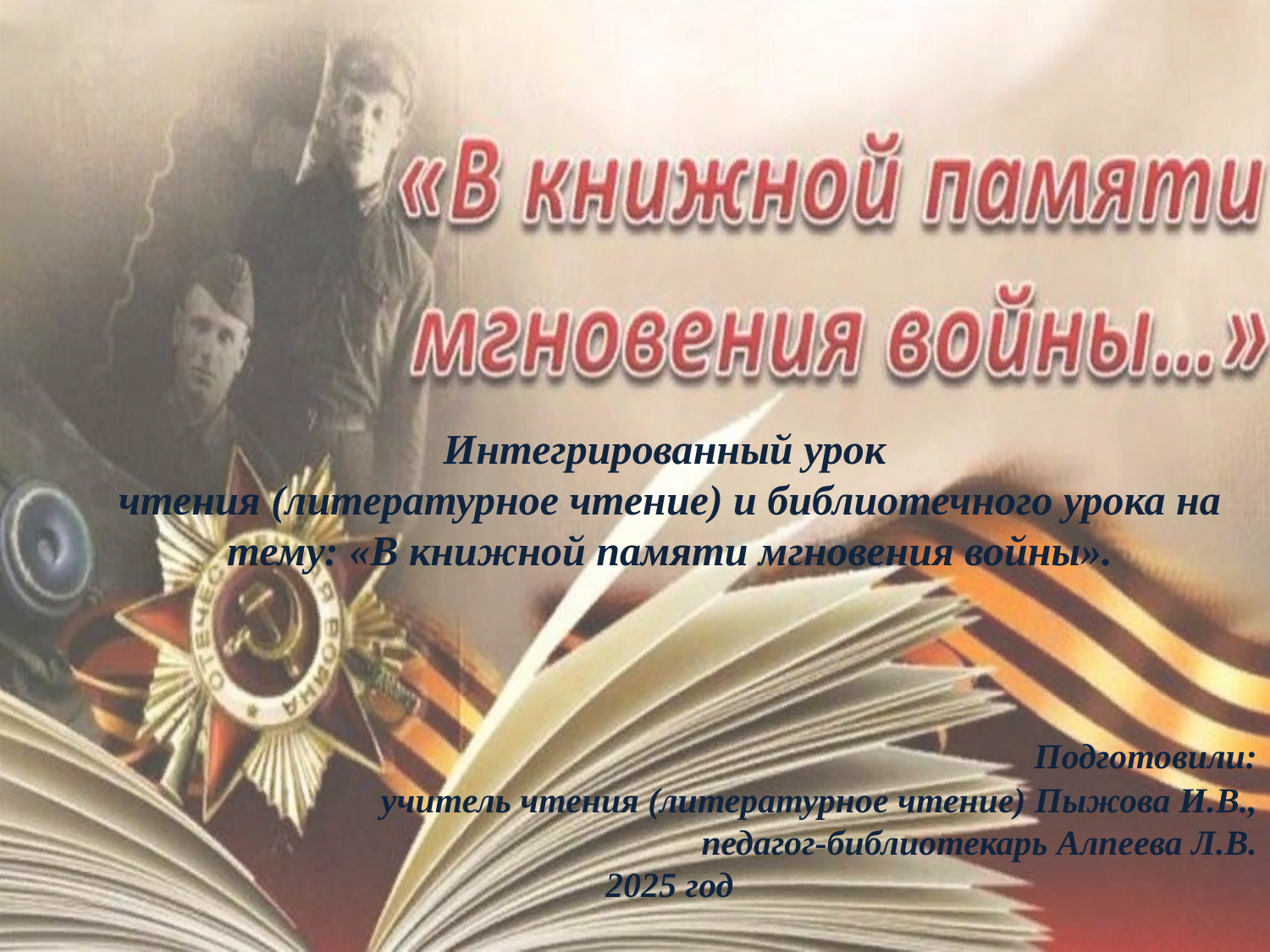

Интегрированный урок
чтения (литературное чтение) и библиотечного урока на тему: «В книжной памяти мгновения войны».

 Подготовили:
 учитель чтения (литературное чтение) Пыжова И.В.,
педагог-библиотекарь Алпеева Л.В.
2025 год